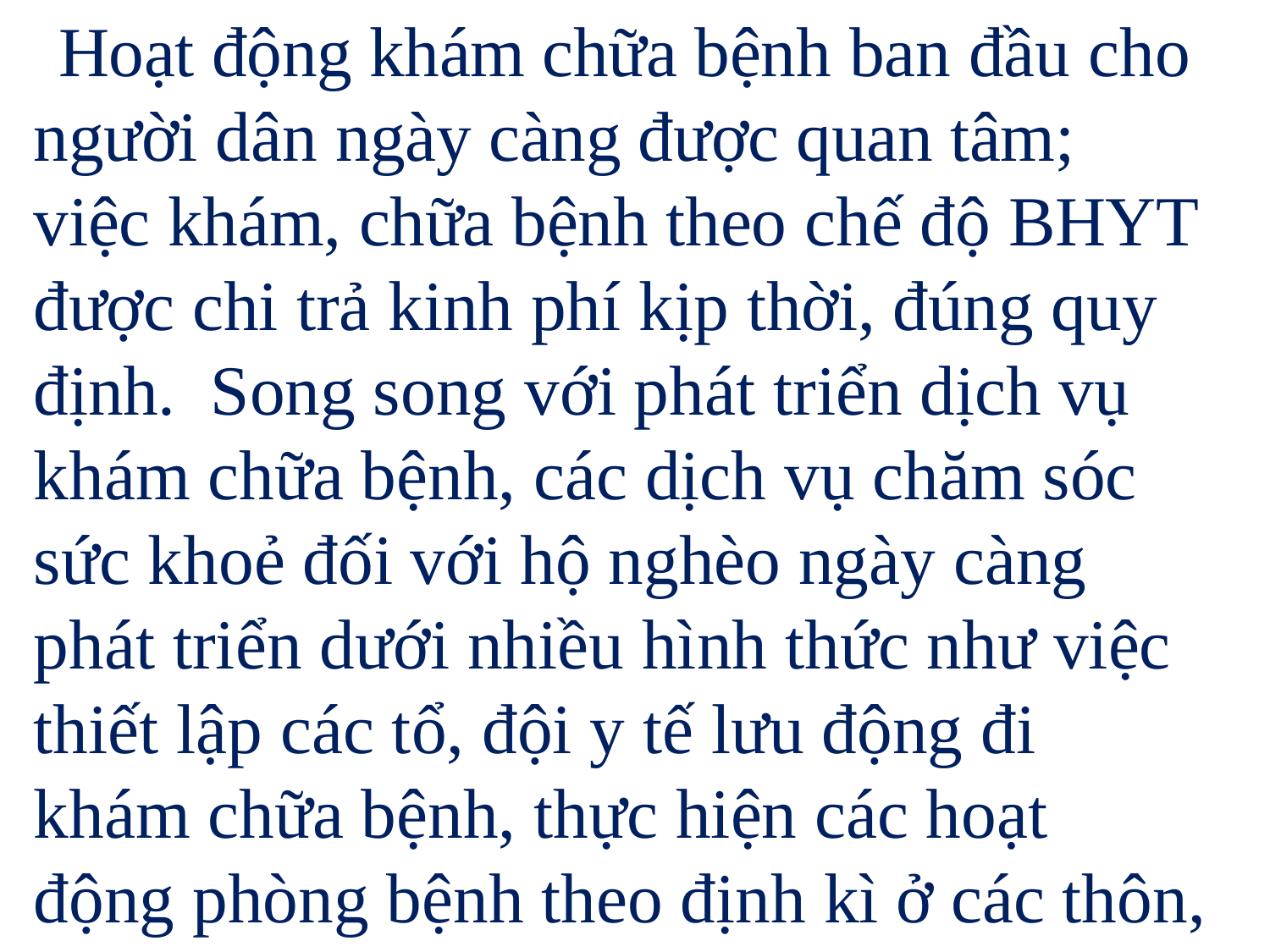

Hoạt động khám chữa bệnh ban đầu cho người dân ngày càng được quan tâm; việc khám, chữa bệnh theo chế độ BHYT được chi trả kinh phí kịp thời, đúng quy định.  Song song với phát triển dịch vụ khám chữa bệnh, các dịch vụ chăm sóc sức khoẻ đối với hộ nghèo ngày càng phát triển dưới nhiều hình thức như việc thiết lập các tổ, đội y tế lưu động đi khám chữa bệnh, thực hiện các hoạt động phòng bệnh theo định kì ở các thôn, bản.